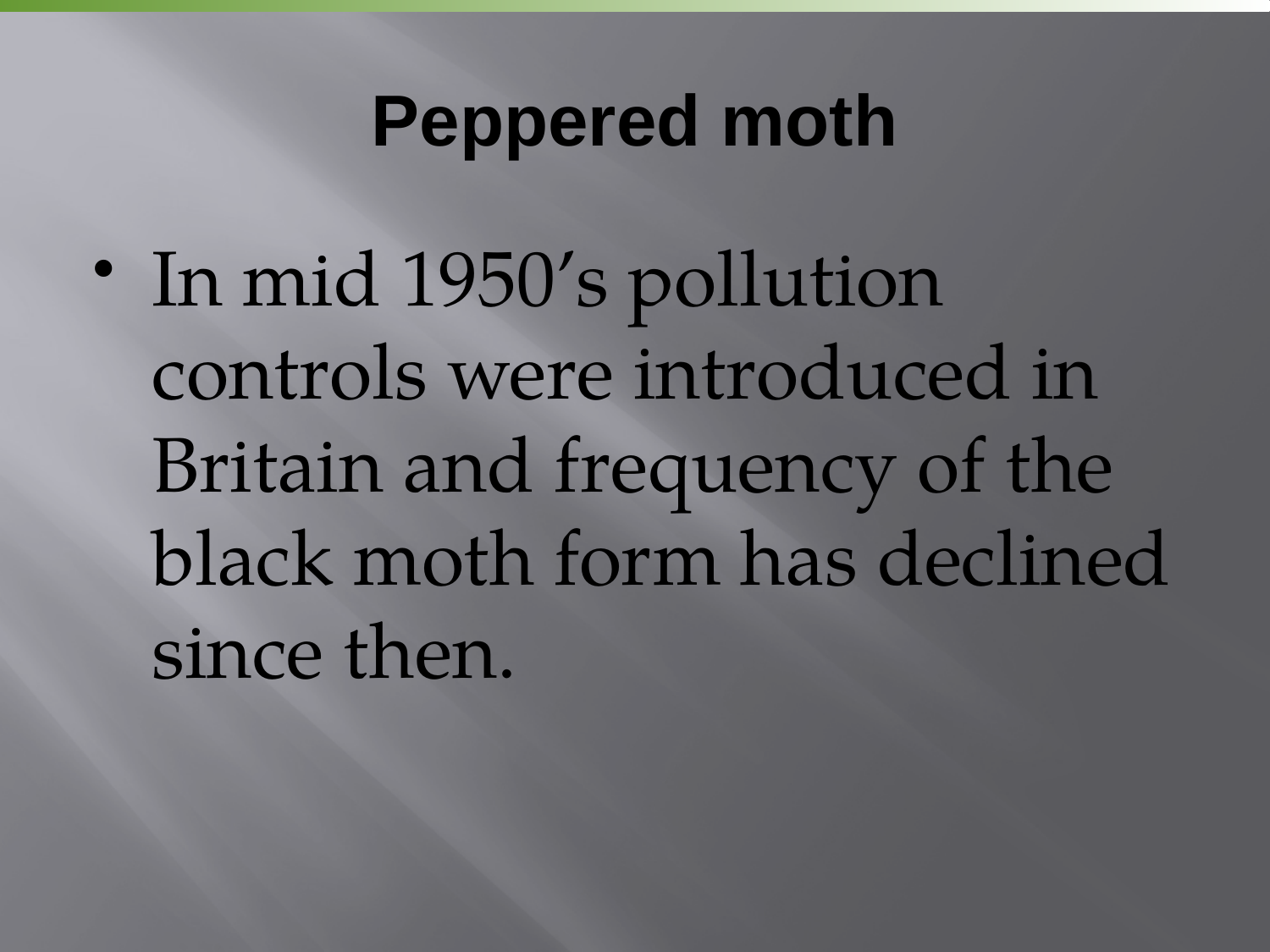

# Peppered moth
In mid 1950’s pollution controls were introduced in Britain and frequency of the black moth form has declined since then.